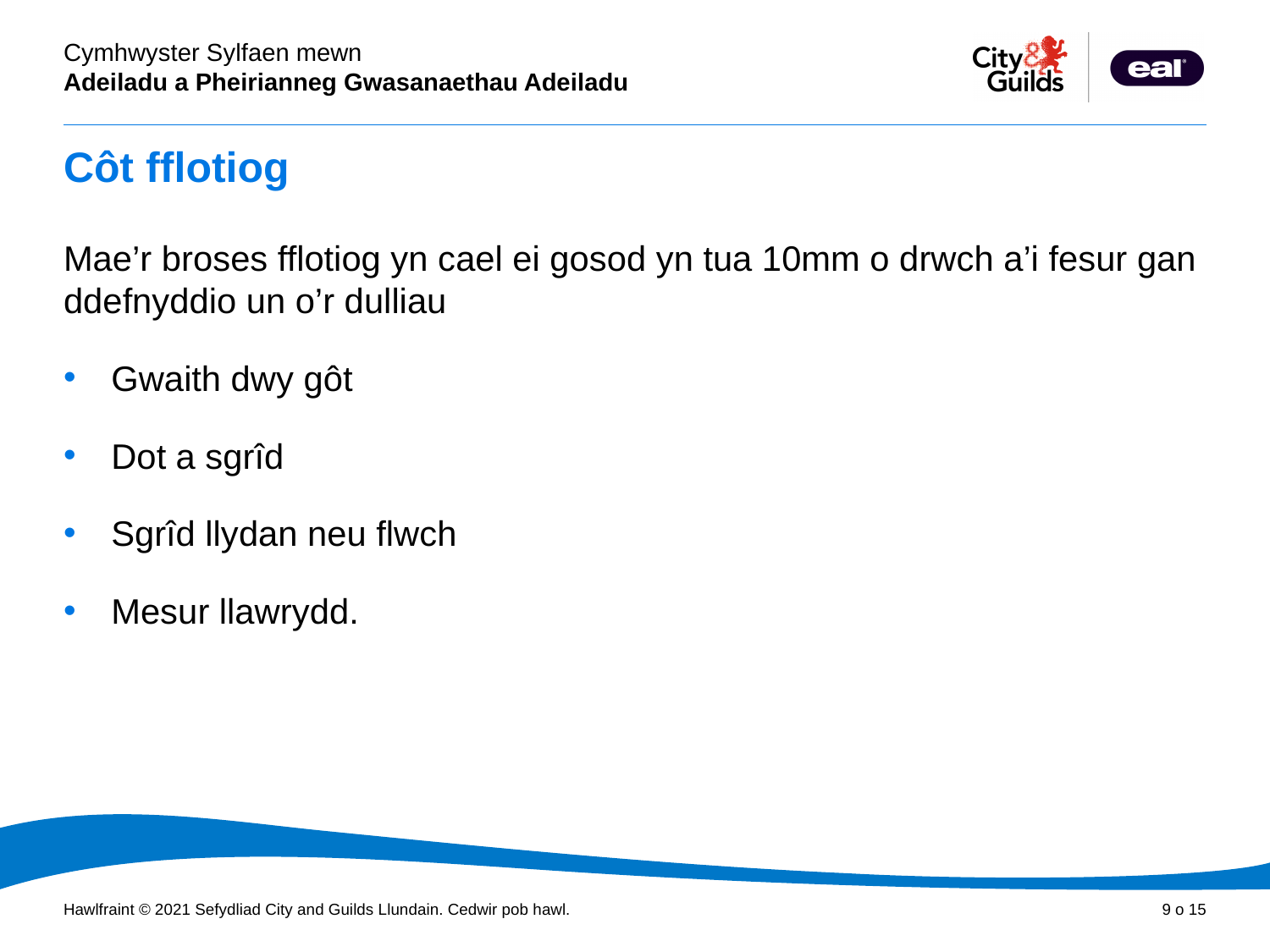

# Côt fflotiog
Mae’r broses fflotiog yn cael ei gosod yn tua 10mm o drwch a’i fesur gan ddefnyddio un o’r dulliau
Gwaith dwy gôt
Dot a sgrîd
Sgrîd llydan neu flwch
Mesur llawrydd.